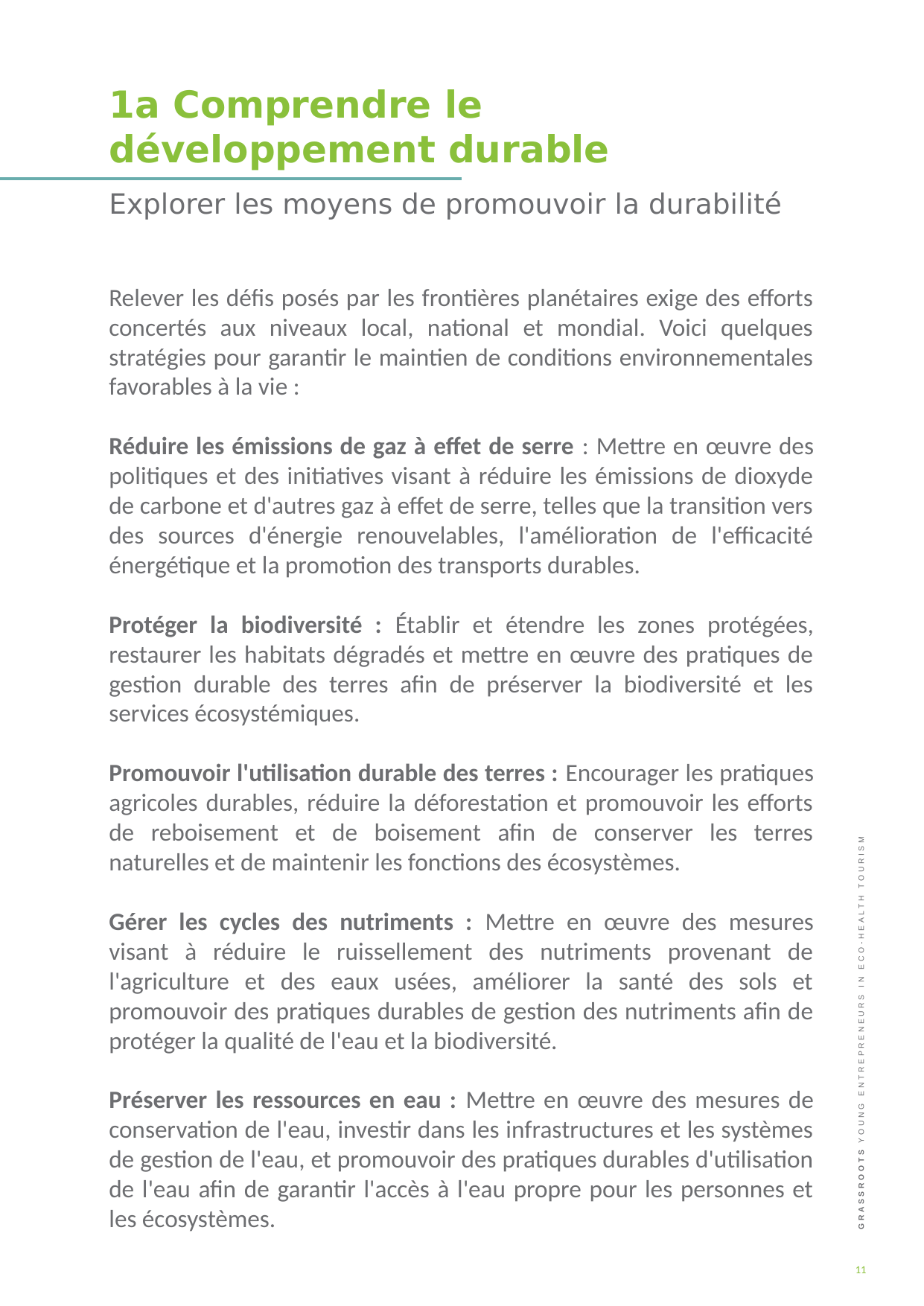

1a Comprendre le développement durable
Explorer les moyens de promouvoir la durabilité
Relever les défis posés par les frontières planétaires exige des efforts concertés aux niveaux local, national et mondial. Voici quelques stratégies pour garantir le maintien de conditions environnementales favorables à la vie :

Réduire les émissions de gaz à effet de serre : Mettre en œuvre des politiques et des initiatives visant à réduire les émissions de dioxyde de carbone et d'autres gaz à effet de serre, telles que la transition vers des sources d'énergie renouvelables, l'amélioration de l'efficacité énergétique et la promotion des transports durables.

Protéger la biodiversité : Établir et étendre les zones protégées, restaurer les habitats dégradés et mettre en œuvre des pratiques de gestion durable des terres afin de préserver la biodiversité et les services écosystémiques.

Promouvoir l'utilisation durable des terres : Encourager les pratiques agricoles durables, réduire la déforestation et promouvoir les efforts de reboisement et de boisement afin de conserver les terres naturelles et de maintenir les fonctions des écosystèmes.

Gérer les cycles des nutriments : Mettre en œuvre des mesures visant à réduire le ruissellement des nutriments provenant de l'agriculture et des eaux usées, améliorer la santé des sols et promouvoir des pratiques durables de gestion des nutriments afin de protéger la qualité de l'eau et la biodiversité.

Préserver les ressources en eau : Mettre en œuvre des mesures de conservation de l'eau, investir dans les infrastructures et les systèmes de gestion de l'eau, et promouvoir des pratiques durables d'utilisation de l'eau afin de garantir l'accès à l'eau propre pour les personnes et les écosystèmes.

11